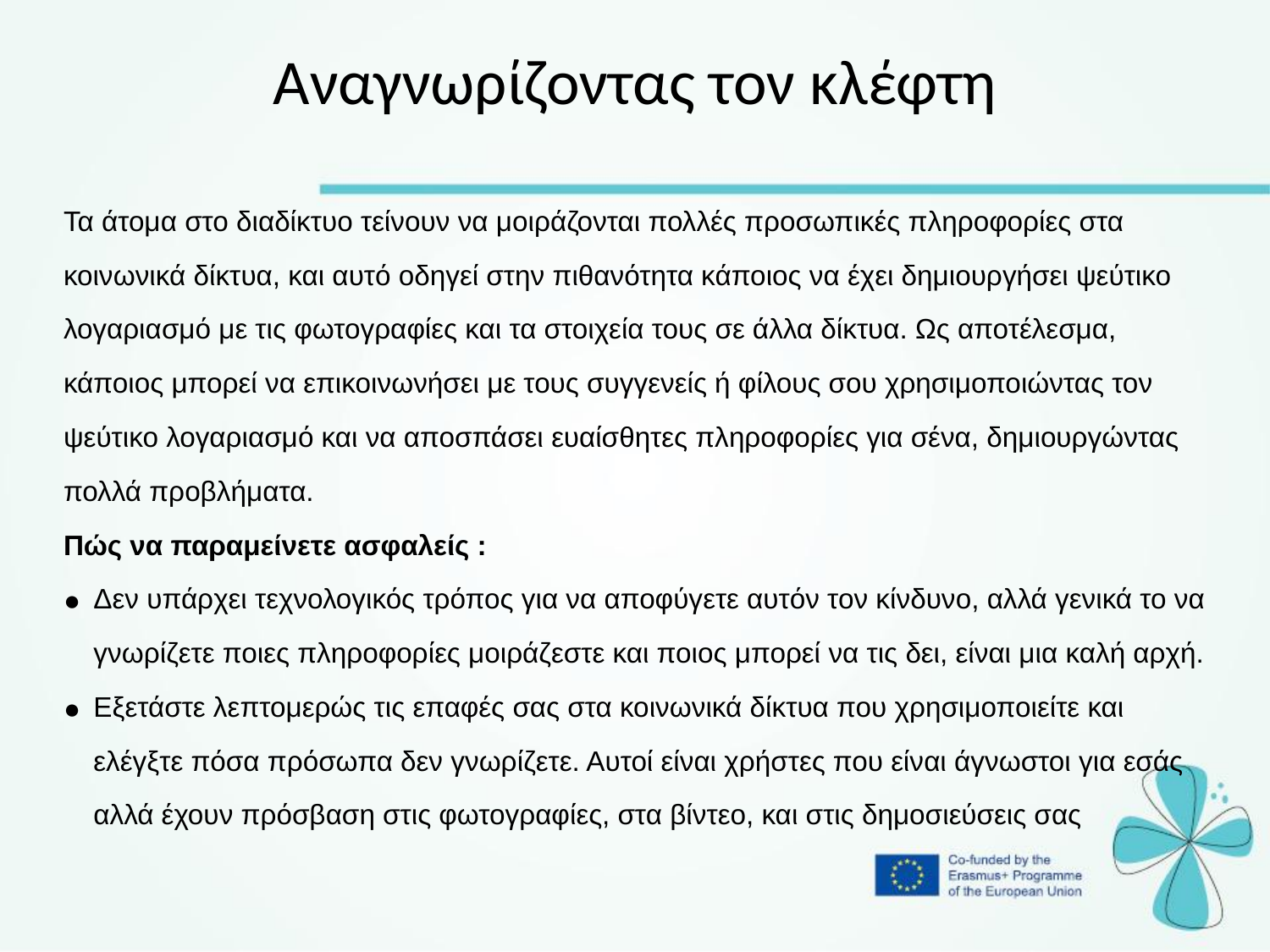

Αναγνωρίζοντας τον κλέφτη

Τα άτομα στο διαδίκτυο τείνουν να μοιράζονται πολλές προσωπικές πληροφορίες στα κοινωνικά δίκτυα, και αυτό οδηγεί στην πιθανότητα κάποιος να έχει δημιουργήσει ψεύτικο λογαριασμό με τις φωτογραφίες και τα στοιχεία τους σε άλλα δίκτυα. Ως αποτέλεσμα, κάποιος μπορεί να επικοινωνήσει με τους συγγενείς ή φίλους σου χρησιμοποιώντας τον ψεύτικο λογαριασμό και να αποσπάσει ευαίσθητες πληροφορίες για σένα, δημιουργώντας πολλά προβλήματα.
Πώς να παραμείνετε ασφαλείς :
Δεν υπάρχει τεχνολογικός τρόπος για να αποφύγετε αυτόν τον κίνδυνο, αλλά γενικά το να γνωρίζετε ποιες πληροφορίες μοιράζεστε και ποιος μπορεί να τις δει, είναι μια καλή αρχή.
Εξετάστε λεπτομερώς τις επαφές σας στα κοινωνικά δίκτυα που χρησιμοποιείτε και ελέγξτε πόσα πρόσωπα δεν γνωρίζετε. Αυτοί είναι χρήστες που είναι άγνωστοι για εσάς αλλά έχουν πρόσβαση στις φωτογραφίες, στα βίντεο, και στις δημοσιεύσεις σας